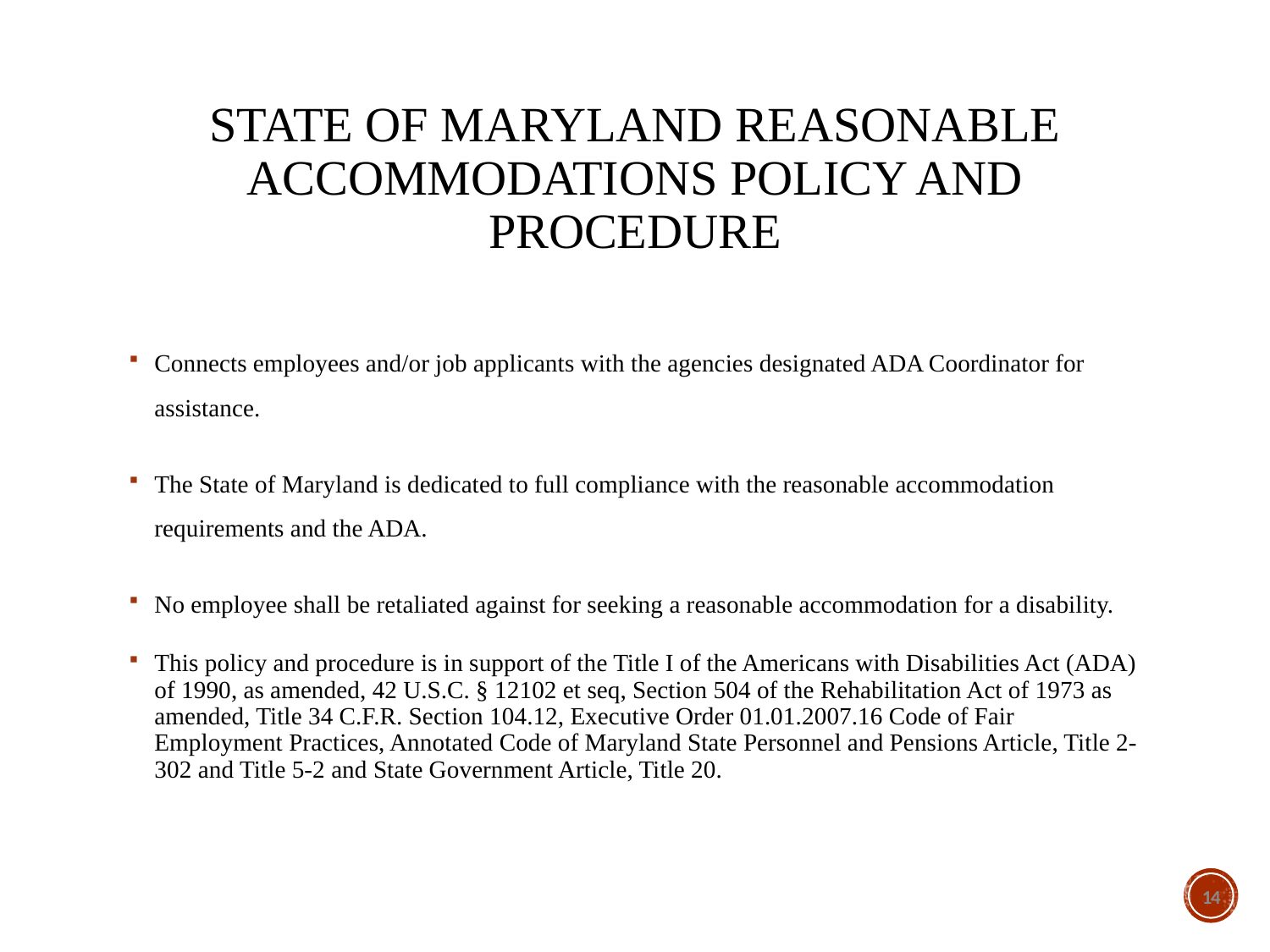

# STATE OF MARYLAND REASONABLE ACCOMMODATIONS POLICY and PROCEDURE

Connects employees and/or job applicants with the agencies designated ADA Coordinator for assistance.
The State of Maryland is dedicated to full compliance with the reasonable accommodation requirements and the ADA.
No employee shall be retaliated against for seeking a reasonable accommodation for a disability.
This policy and procedure is in support of the Title I of the Americans with Disabilities Act (ADA) of 1990, as amended, 42 U.S.C. § 12102 et seq, Section 504 of the Rehabilitation Act of 1973 as amended, Title 34 C.F.R. Section 104.12, Executive Order 01.01.2007.16 Code of Fair Employment Practices, Annotated Code of Maryland State Personnel and Pensions Article, Title 2-302 and Title 5-2 and State Government Article, Title 20.

14